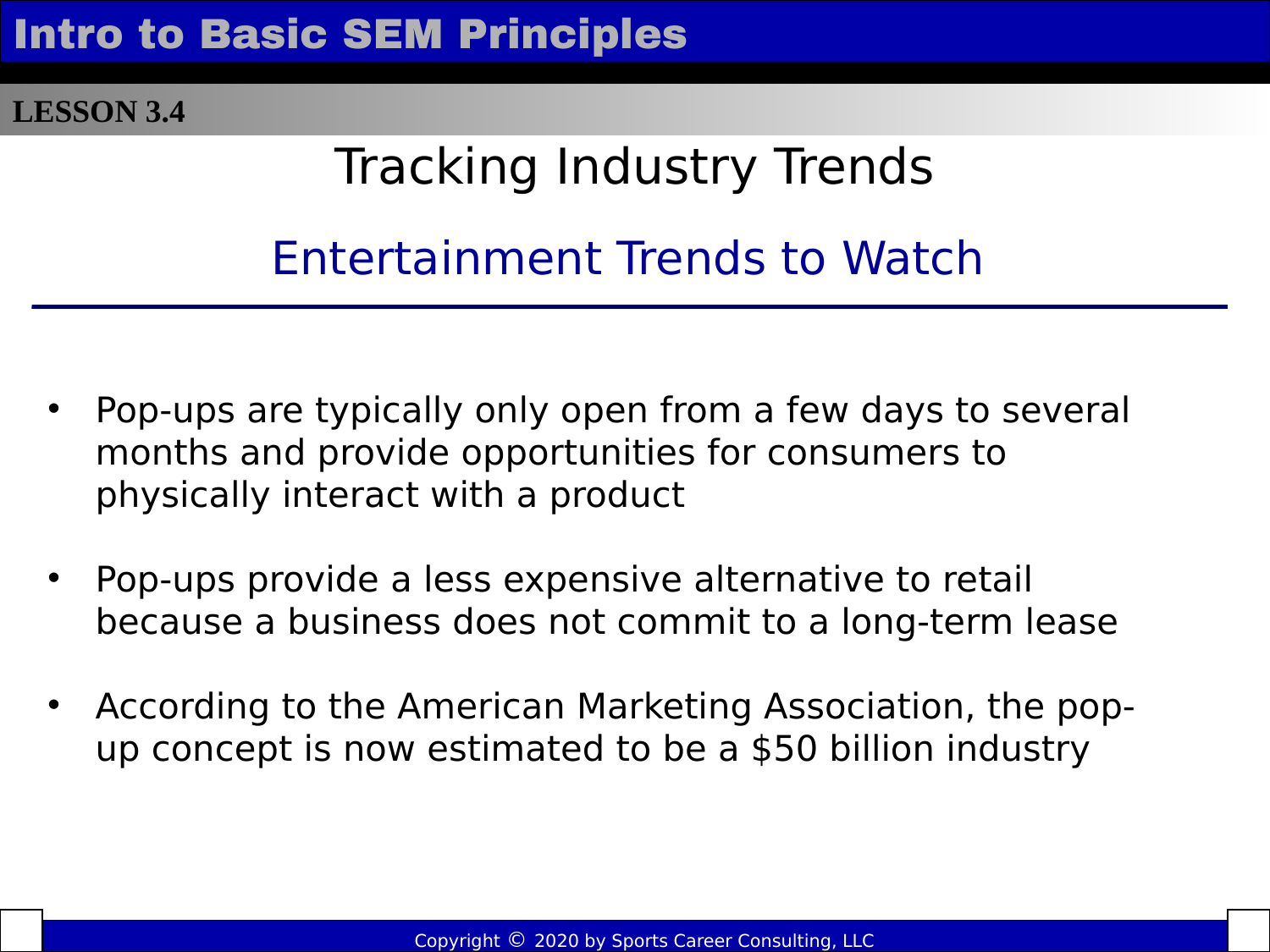

Intro to Basic SEM Principles
LESSON 3.4
Tracking Industry Trends
Entertainment Trends to Watch

Pop-ups are typically only open from a few days to several months and provide opportunities for consumers to physically interact with a product

Pop-ups provide a less expensive alternative to retail because a business does not commit to a long-term lease

According to the American Marketing Association, the pop-up concept is now estimated to be a $50 billion industry
Copyright © 2020 by Sports Career Consulting, LLC